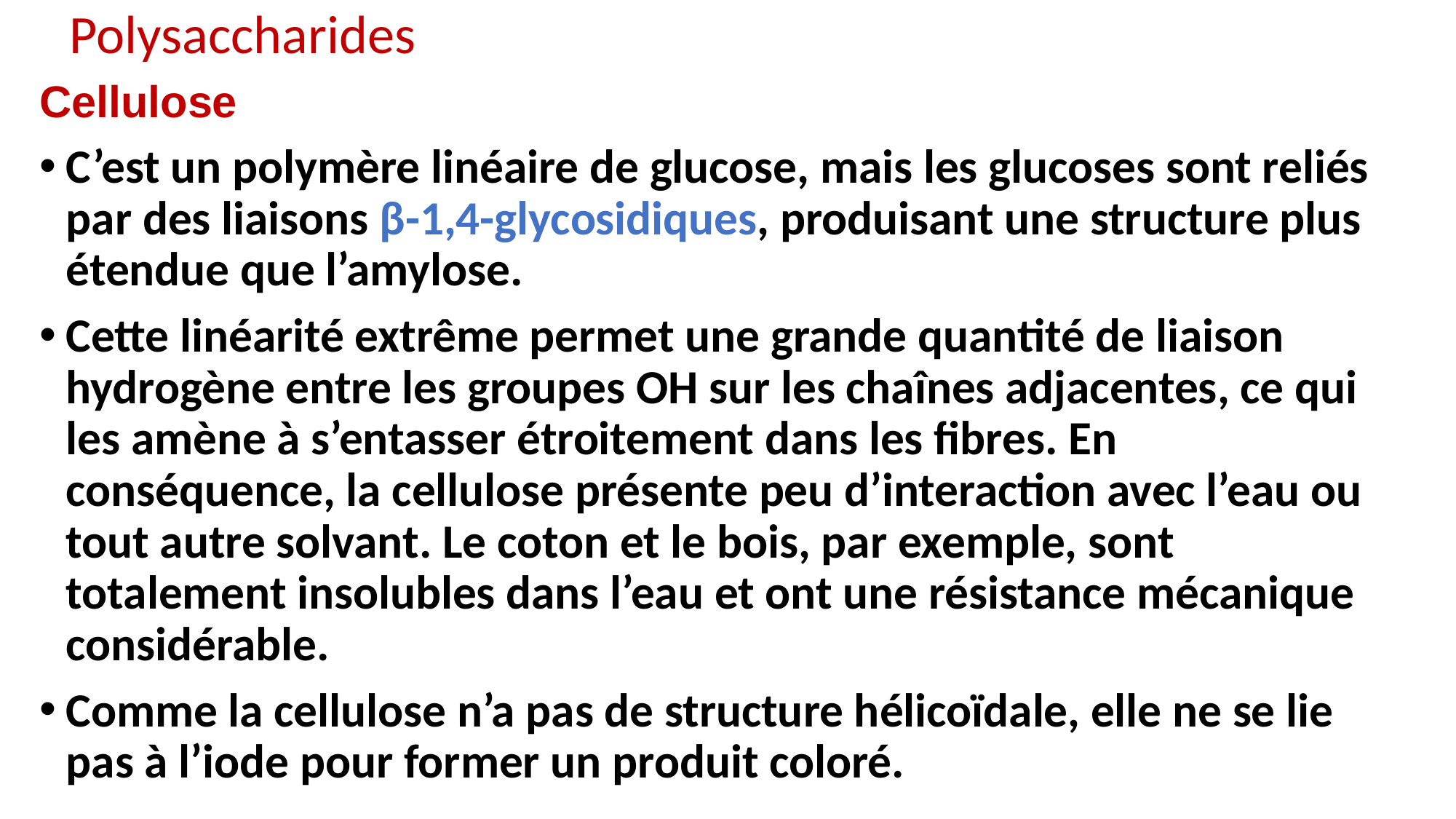

Polysaccharides
Cellulose
C’est un polymère linéaire de glucose, mais les glucoses sont reliés par des liaisons β-1,4-glycosidiques, produisant une structure plus étendue que l’amylose.
Cette linéarité extrême permet une grande quantité de liaison hydrogène entre les groupes OH sur les chaînes adjacentes, ce qui les amène à s’entasser étroitement dans les fibres. En conséquence, la cellulose présente peu d’interaction avec l’eau ou tout autre solvant. Le coton et le bois, par exemple, sont totalement insolubles dans l’eau et ont une résistance mécanique considérable.
Comme la cellulose n’a pas de structure hélicoïdale, elle ne se lie pas à l’iode pour former un produit coloré.